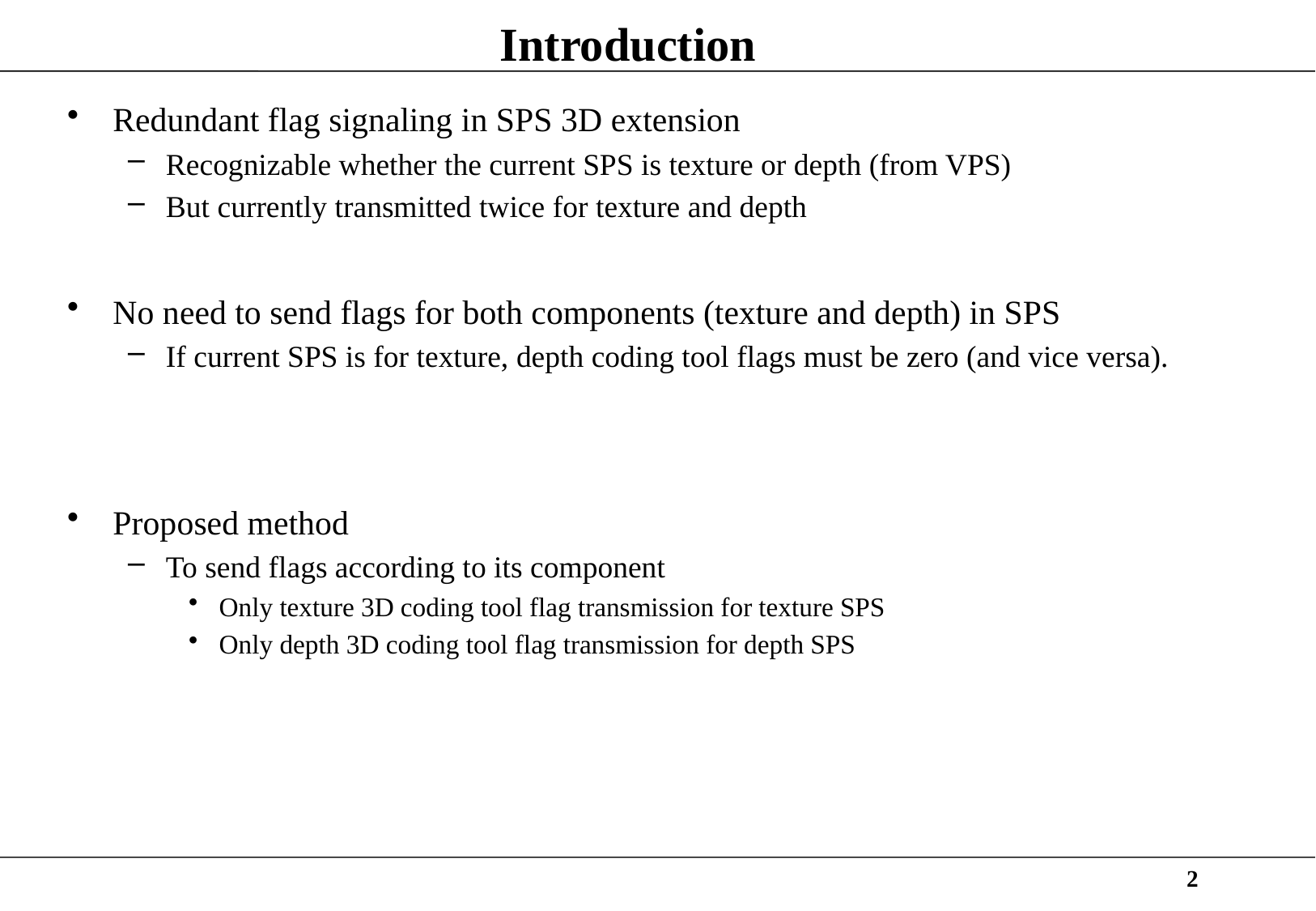

# Introduction
Redundant flag signaling in SPS 3D extension
Recognizable whether the current SPS is texture or depth (from VPS)
But currently transmitted twice for texture and depth

No need to send flags for both components (texture and depth) in SPS
If current SPS is for texture, depth coding tool flags must be zero (and vice versa).

Proposed method
To send flags according to its component
Only texture 3D coding tool flag transmission for texture SPS
Only depth 3D coding tool flag transmission for depth SPS

2